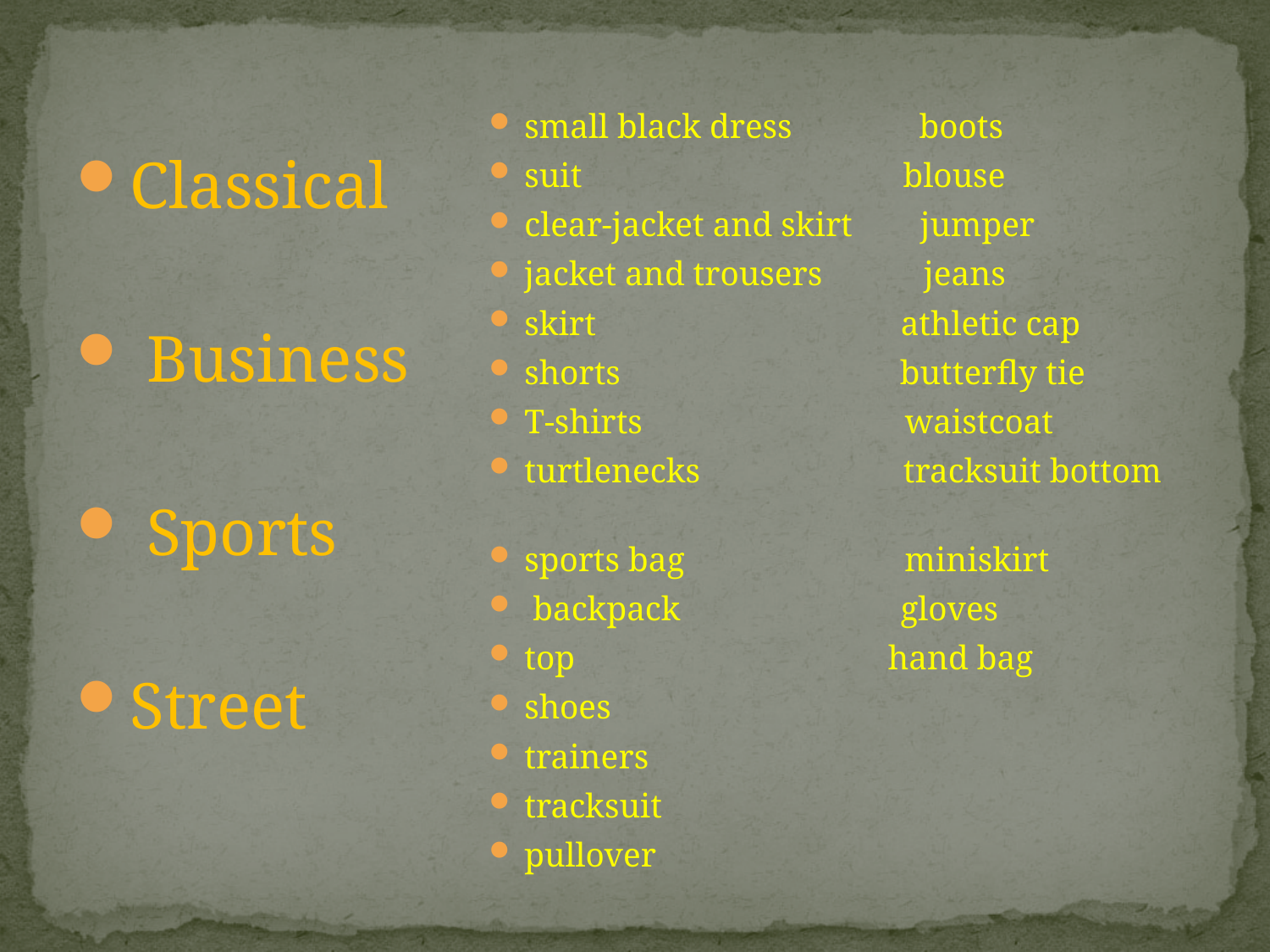

#
small black dress               boots
suit                                      blouse
clear-jacket and skirt        jumper
jacket and trousers            jeans
skirt                                    athletic cap
shorts                                 butterfly tie
T-shirts                               waistcoat
turtlenecks                        tracksuit bottom
sports bag                          miniskirt
 backpack                          gloves
top                                     hand bag
shoes
trainers
tracksuit
pullover

Classical

 Business

 Sports

Street